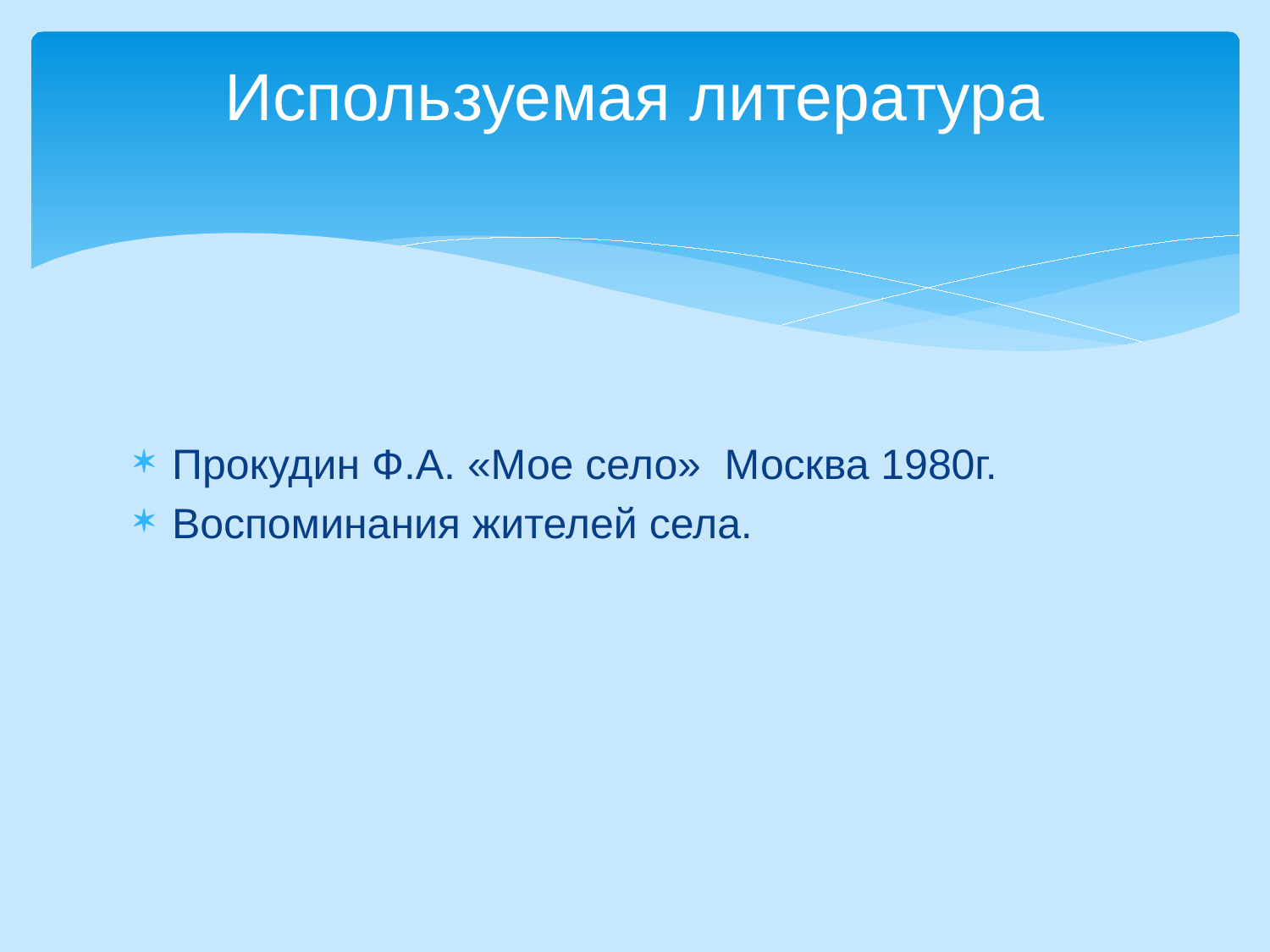

# Используемая литература

Прокудин Ф.А. «Мое село»  Москва 1980г.
Воспоминания жителей села.